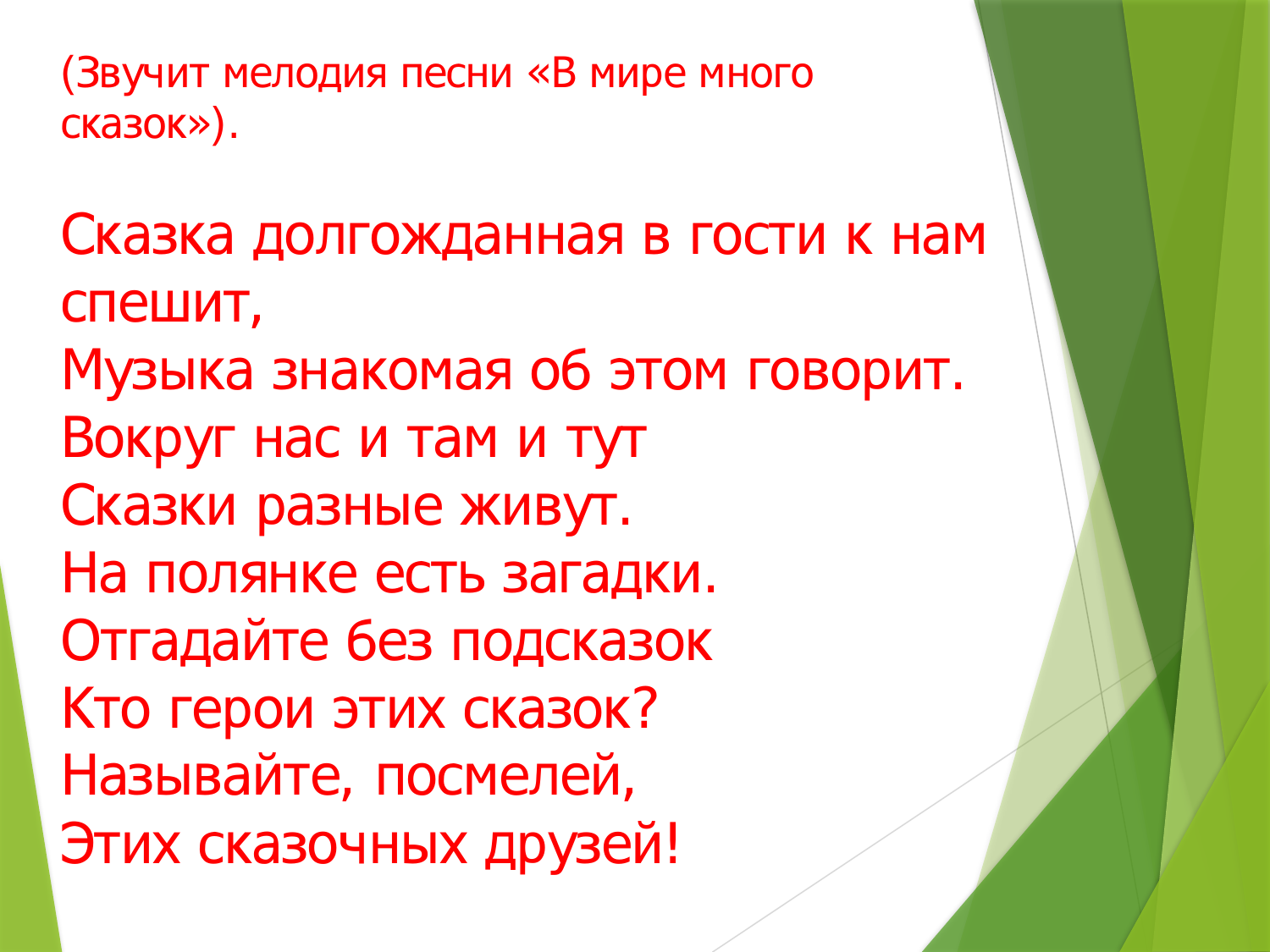

(Звучит мелодия песни «В мире много сказок»).

Сказка долгожданная в гости к нам спешит,
Музыка знакомая об этом говорит.
Вокруг нас и там и тут
Сказки разные живут.
На полянке есть загадки.
Отгадайте без подсказок
Кто герои этих сказок?
Называйте, посмелей,
Этих сказочных друзей!